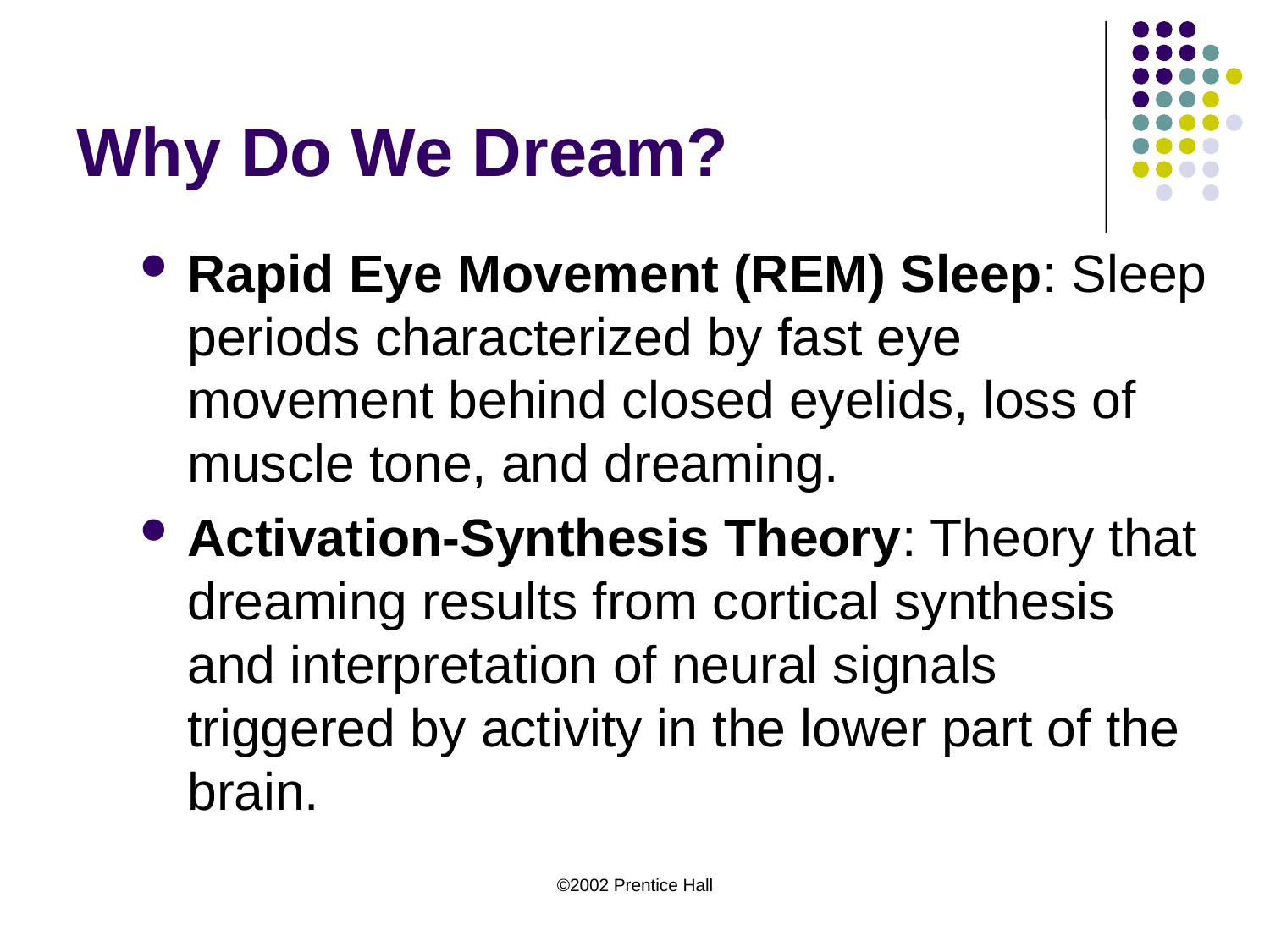

# Why Do We Dream?
Rapid Eye Movement (REM) Sleep: Sleep periods characterized by fast eye movement behind closed eyelids, loss of muscle tone, and dreaming.
Activation-Synthesis Theory: Theory that dreaming results from cortical synthesis and interpretation of neural signals triggered by activity in the lower part of the brain.
©2002 Prentice Hall